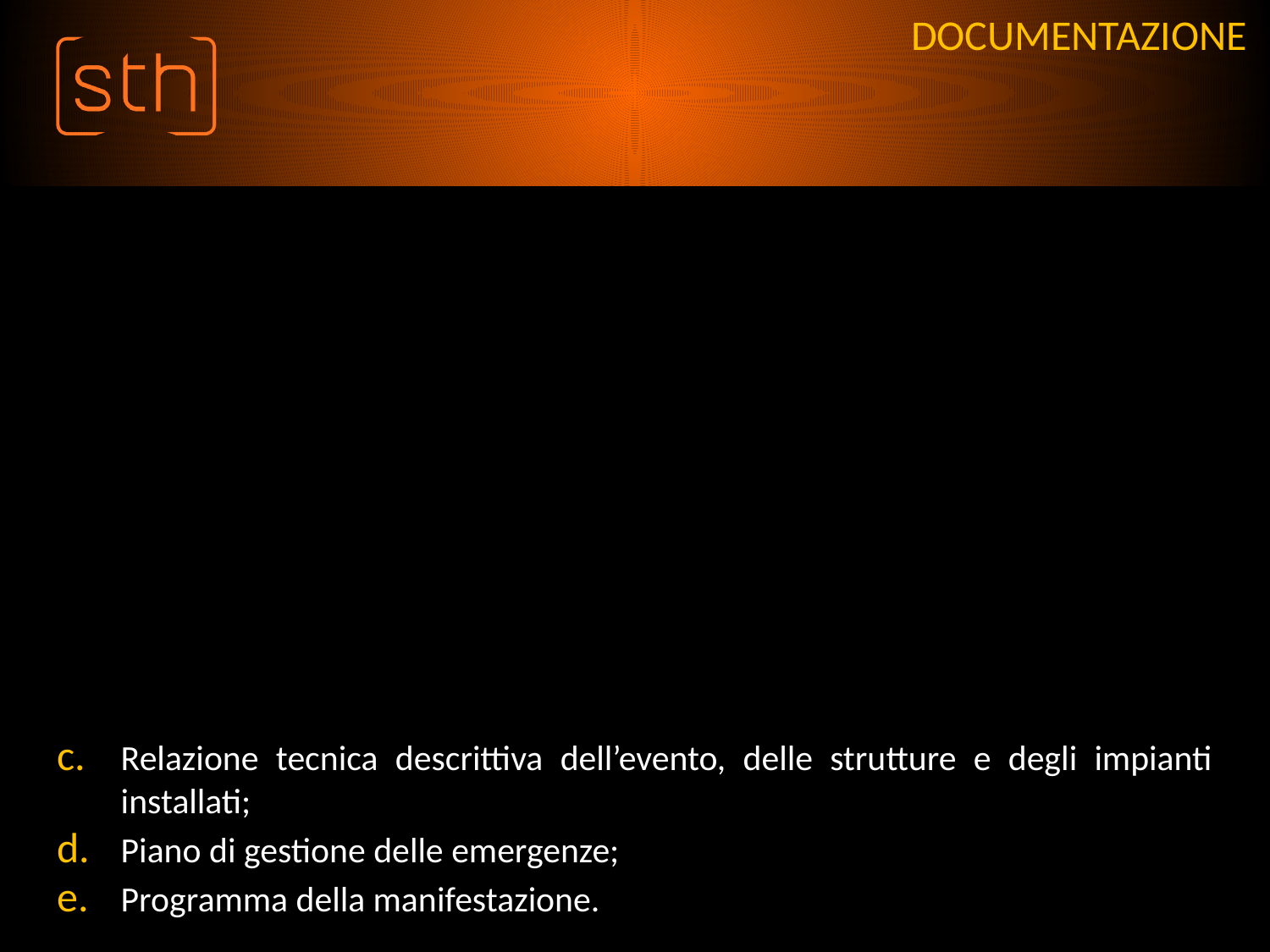

# DOCUMENTAZIONE

Relazione tecnica descrittiva dell’evento, delle strutture e degli impianti installati;
Piano di gestione delle emergenze;
Programma della manifestazione.